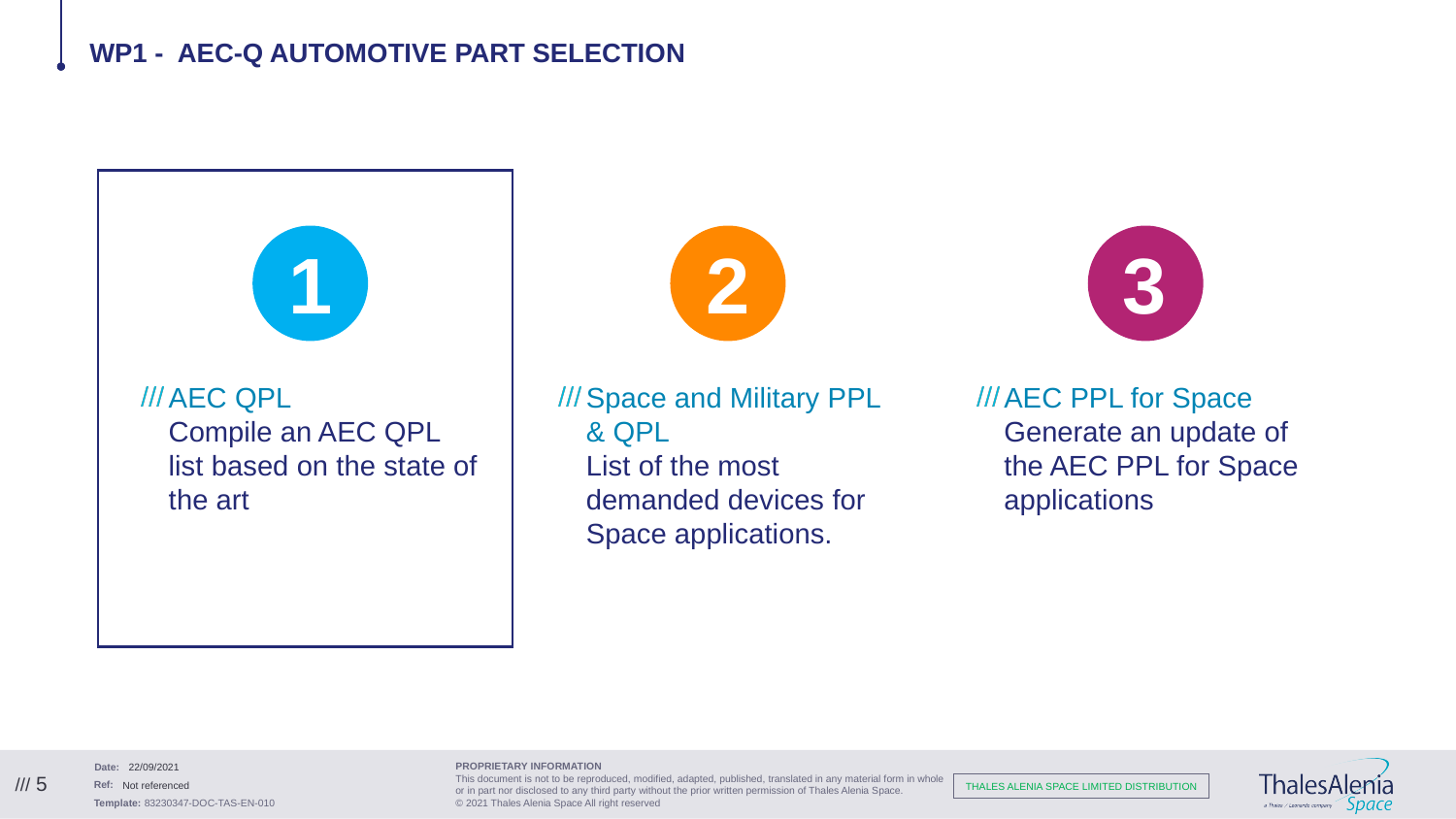

# Wp1 -  AEC-Q Automotive Part Selection

1
2
3
AEC QPL
Compile an AEC QPL list based on the state of the art
Space and Military PPL & QPL
List of the most demanded devices for Space applications.
AEC PPL for Space
Generate an update of the AEC PPL for Space applications
22/09/2021
/// 5
Not referenced